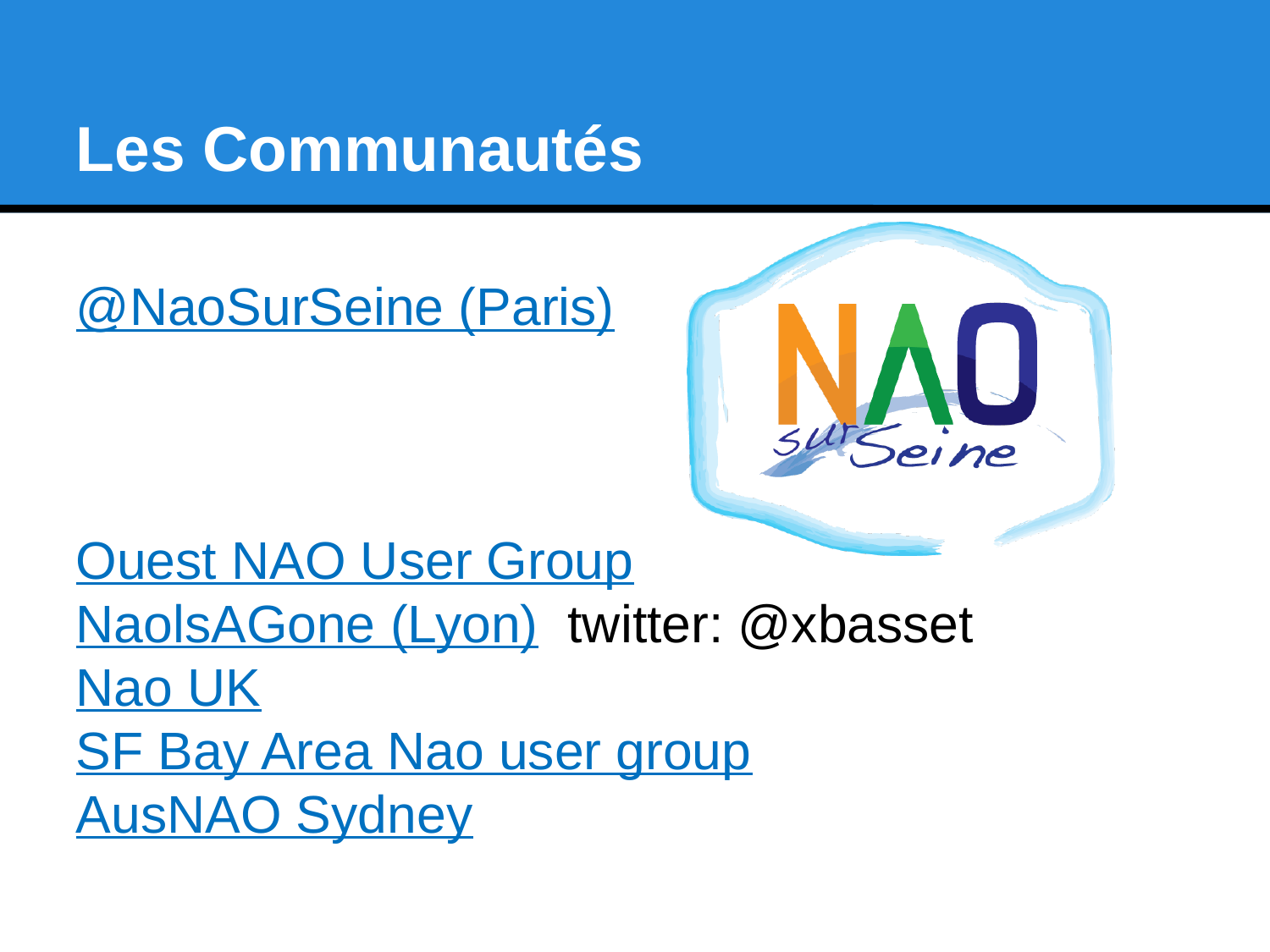

Les Communautés

@NaoSurSeine (Paris)

Ouest NAO User Group
NaolsAGone (Lyon)  twitter: @xbasset
Nao UK
SF Bay Area Nao user group
AusNAO Sydney